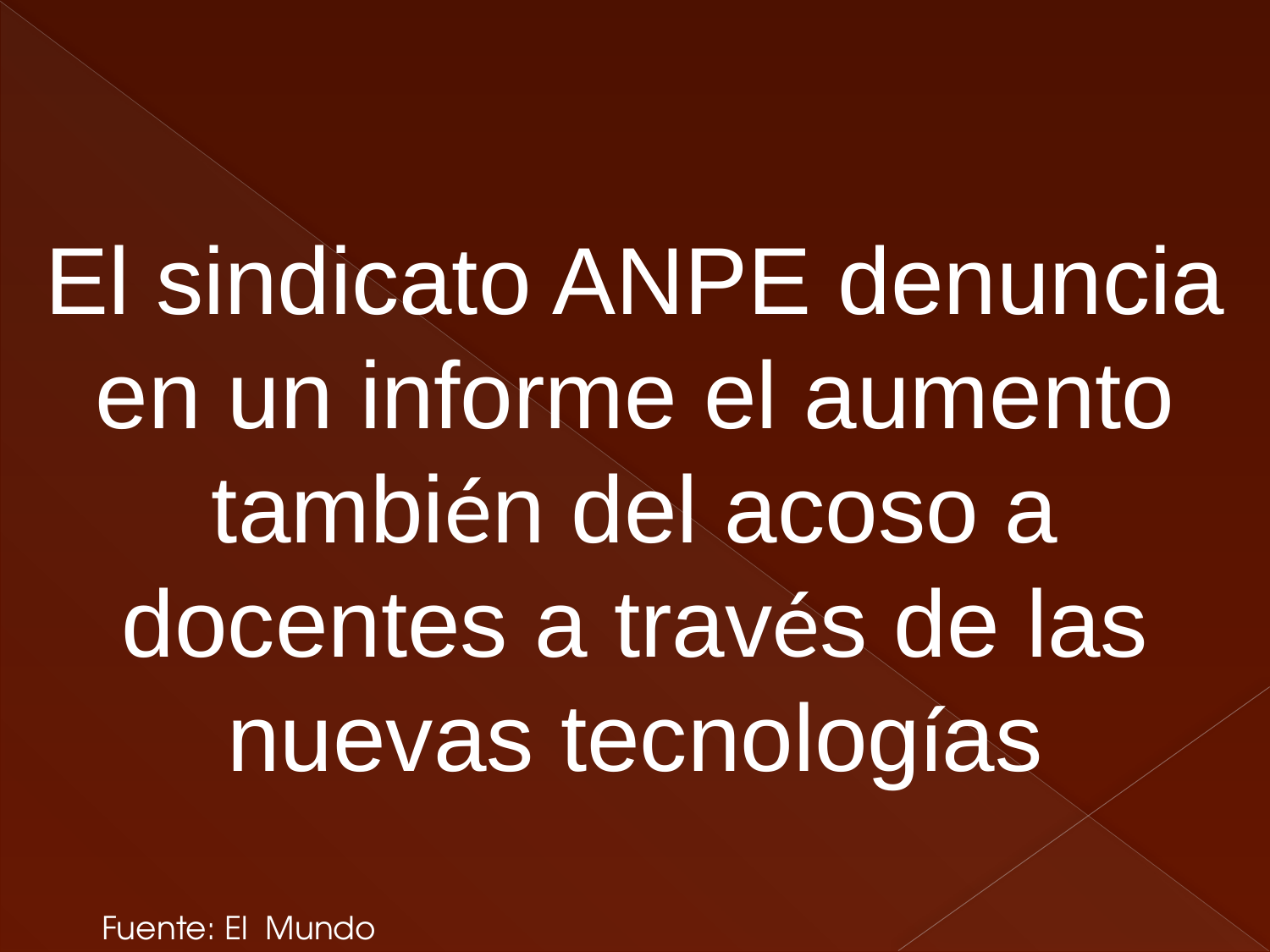

El sindicato ANPE denuncia en un informe el aumento también del acoso a docentes a través de las nuevas tecnologías
Fuente: El  Mundo